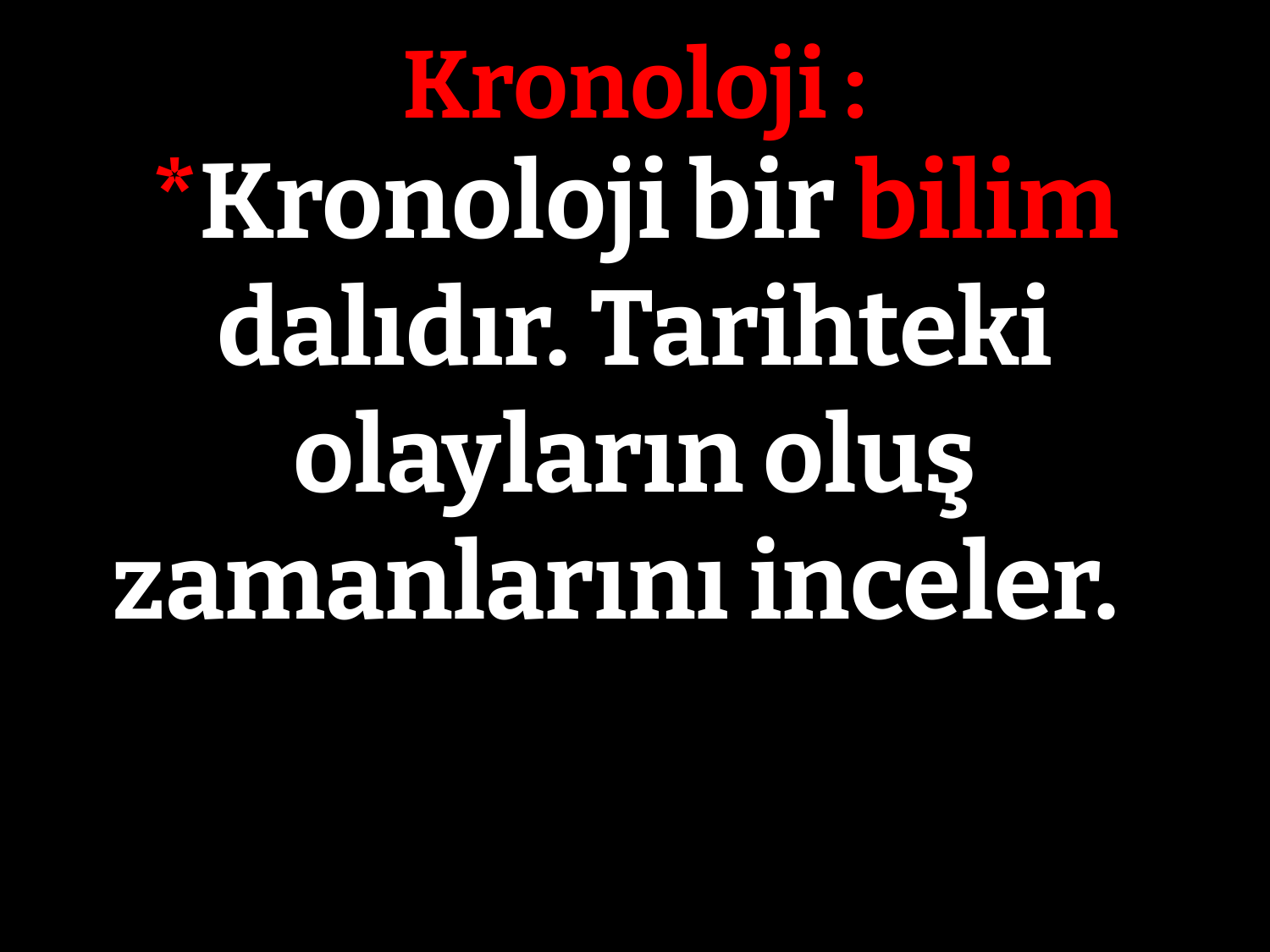

Kronoloji :
*Kronoloji bir bilim dalıdır. Tarihteki olayların oluş zamanlarını inceler.
#